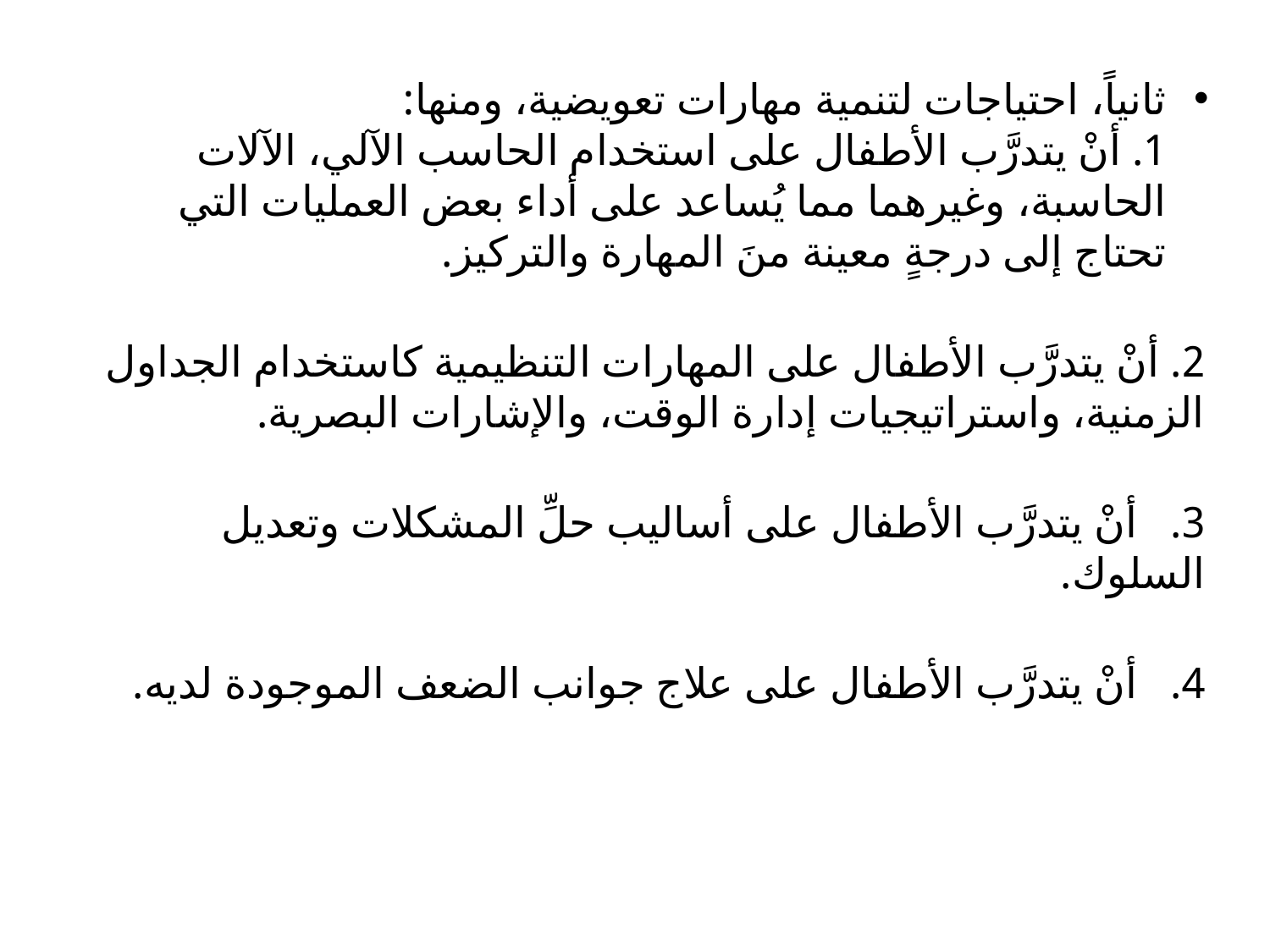

ثانياً، احتياجات لتنمية مهارات تعويضية، ومنها:
1. أنْ يتدرَّب الأطفال على استخدام الحاسب الآلي، الآلات الحاسبة، وغيرهما مما يُساعد على أداء بعض العمليات التي تحتاج إلى درجةٍ معينة منَ المهارة والتركيز.
2. أنْ يتدرَّب الأطفال على المهارات التنظيمية كاستخدام الجداول الزمنية، واستراتيجيات إدارة الوقت، والإشارات البصرية.
3.   أنْ يتدرَّب الأطفال على أساليب حلِّ المشكلات وتعديل السلوك.
4.   أنْ يتدرَّب الأطفال على علاج جوانب الضعف الموجودة لديه.